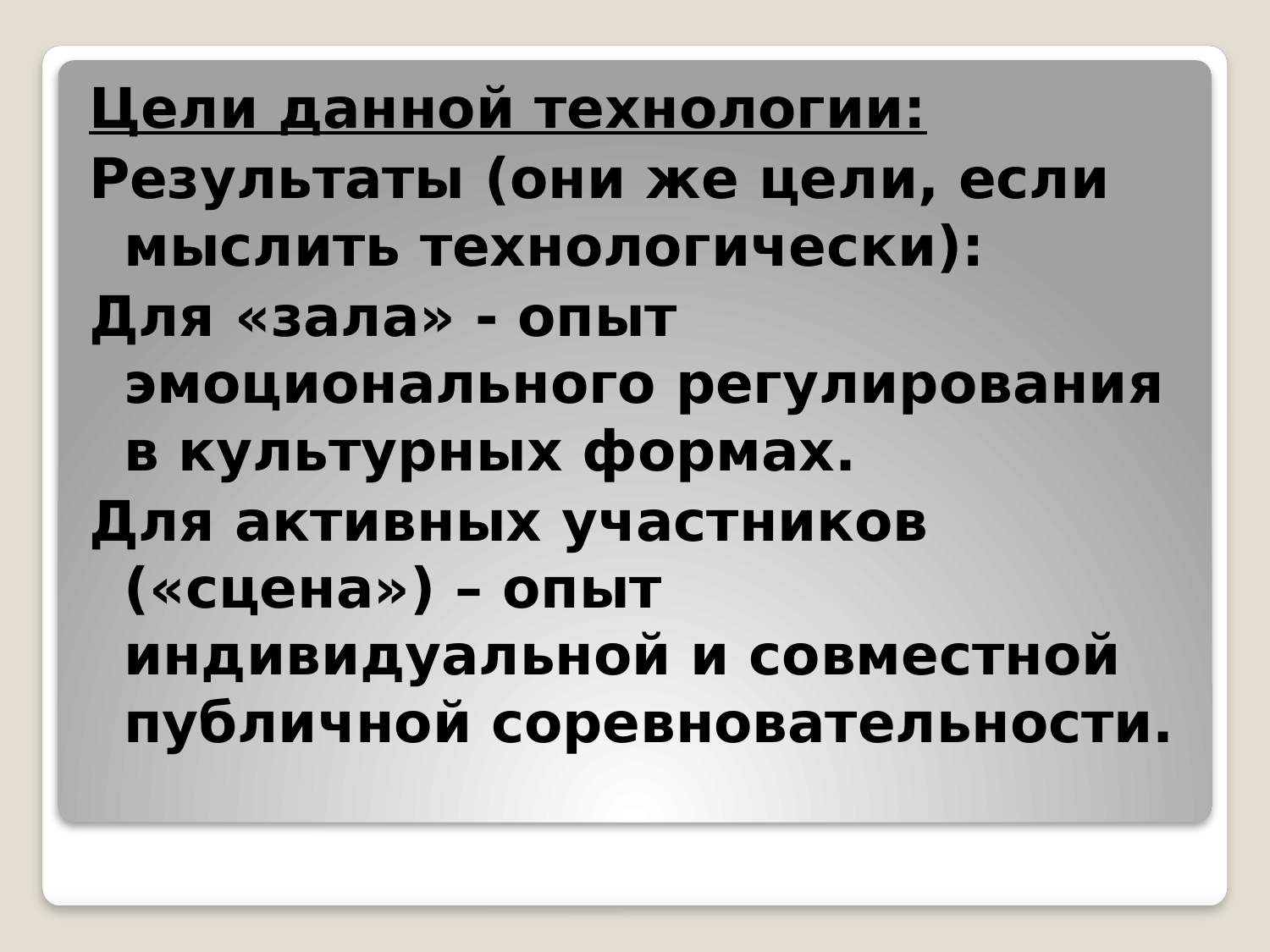

Цели данной технологии:
Результаты (они же цели, если мыслить технологически):
Для «зала» - опыт эмоционального регулирования в культурных формах.
Для активных участников («сцена») – опыт индивидуальной и совместной публичной соревновательности.